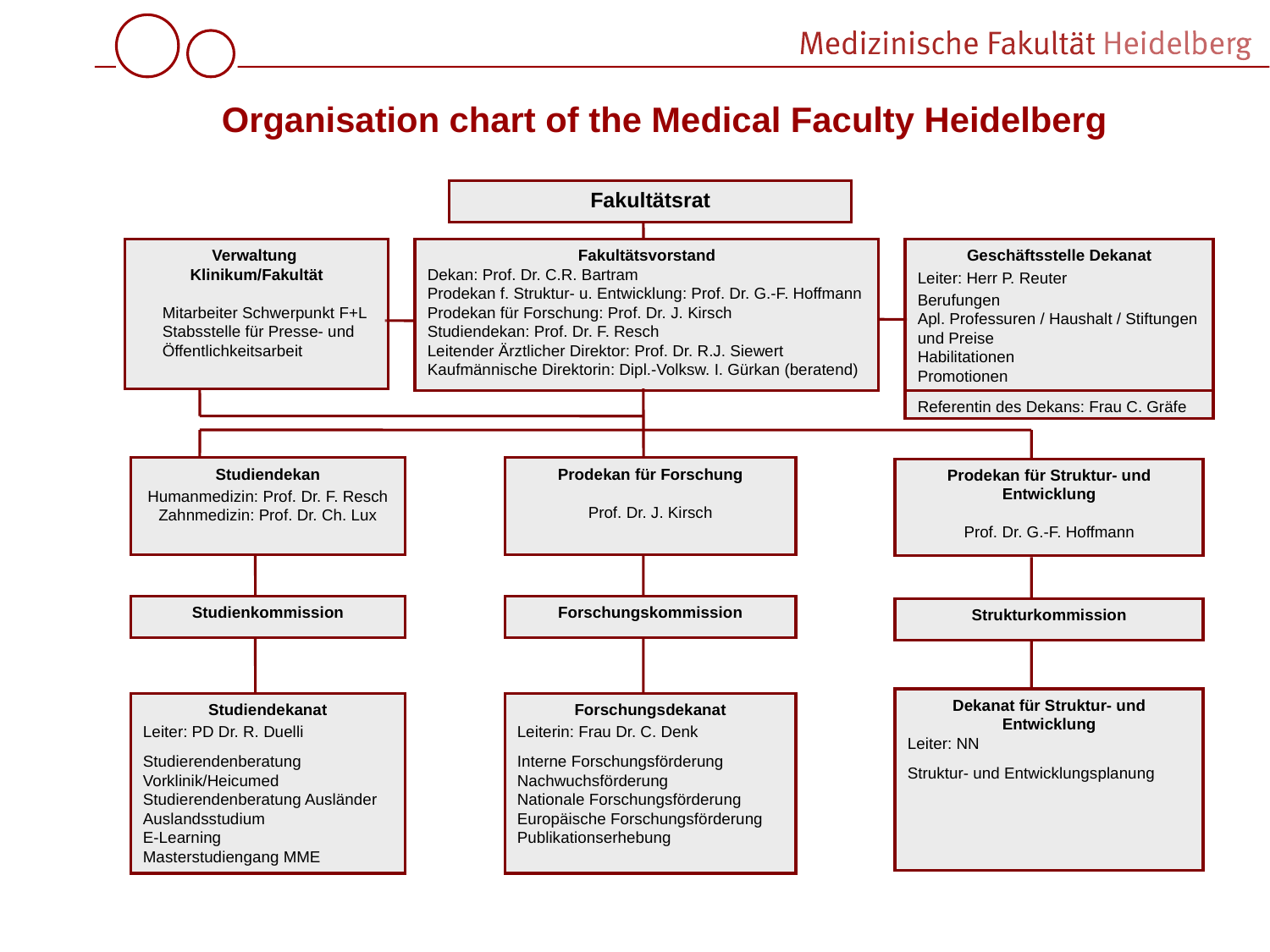

# Organisation chart of the Medical Faculty Heidelberg

Fakultätsrat

Verwaltung
Klinikum/Fakultät

Mitarbeiter Schwerpunkt F+L
Stabsstelle für Presse- und Öffentlichkeitsarbeit
Fakultätsvorstand
Dekan: Prof. Dr. C.R. Bartram
Prodekan f. Struktur- u. Entwicklung: Prof. Dr. G.-F. Hoffmann
Prodekan für Forschung: Prof. Dr. J. Kirsch
Studiendekan: Prof. Dr. F. Resch
Leitender Ärztlicher Direktor: Prof. Dr. R.J. Siewert
Kaufmännische Direktorin: Dipl.-Volksw. I. Gürkan (beratend)
Geschäftsstelle Dekanat
Leiter: Herr P. Reuter
Berufungen
Apl. Professuren / Haushalt / Stiftungen und Preise
Habilitationen
Promotionen

Referentin des Dekans: Frau C. Gräfe

Studiendekan
Humanmedizin: Prof. Dr. F. Resch
Zahnmedizin: Prof. Dr. Ch. Lux
Prodekan für Forschung

Prof. Dr. J. Kirsch
Prodekan für Struktur- und Entwicklung

Prof. Dr. G.-F. Hoffmann

Studienkommission
Forschungskommission
Strukturkommission

Dekanat für Struktur- und Entwicklung
Leiter: NN

Struktur- und Entwicklungsplanung
Studiendekanat
Leiter: PD Dr. R. Duelli

Studierendenberatung Vorklinik/Heicumed
Studierendenberatung Ausländer
Auslandsstudium
E-Learning
Masterstudiengang MME
Forschungsdekanat
Leiterin: Frau Dr. C. Denk

Interne Forschungsförderung
Nachwuchsförderung
Nationale Forschungsförderung
Europäische Forschungsförderung
Publikationserhebung